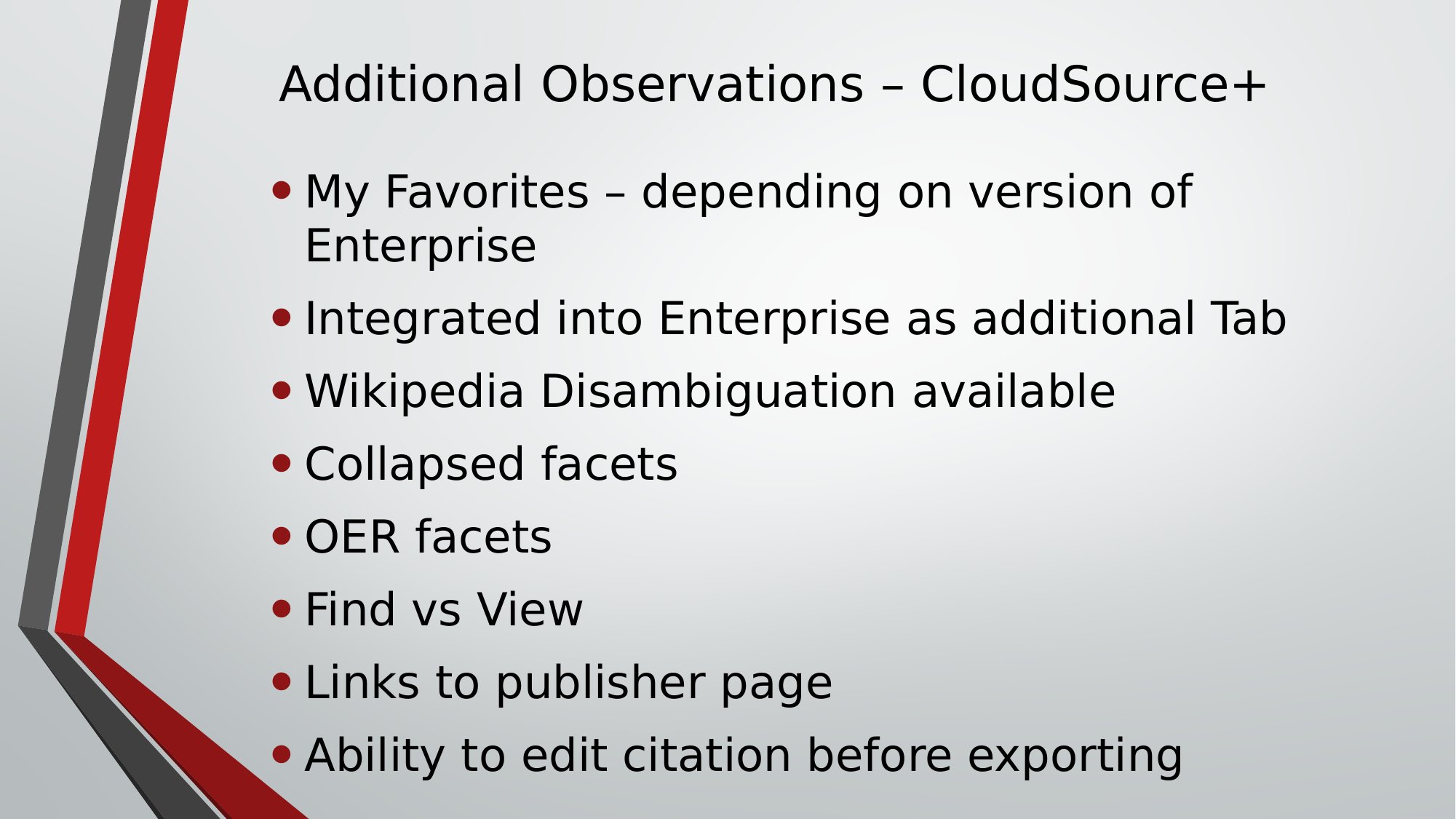

# Additional Observations – CloudSource+
My Favorites – depending on version of Enterprise
Integrated into Enterprise as additional Tab
Wikipedia Disambiguation available
Collapsed facets
OER facets
Find vs View
Links to publisher page
Ability to edit citation before exporting